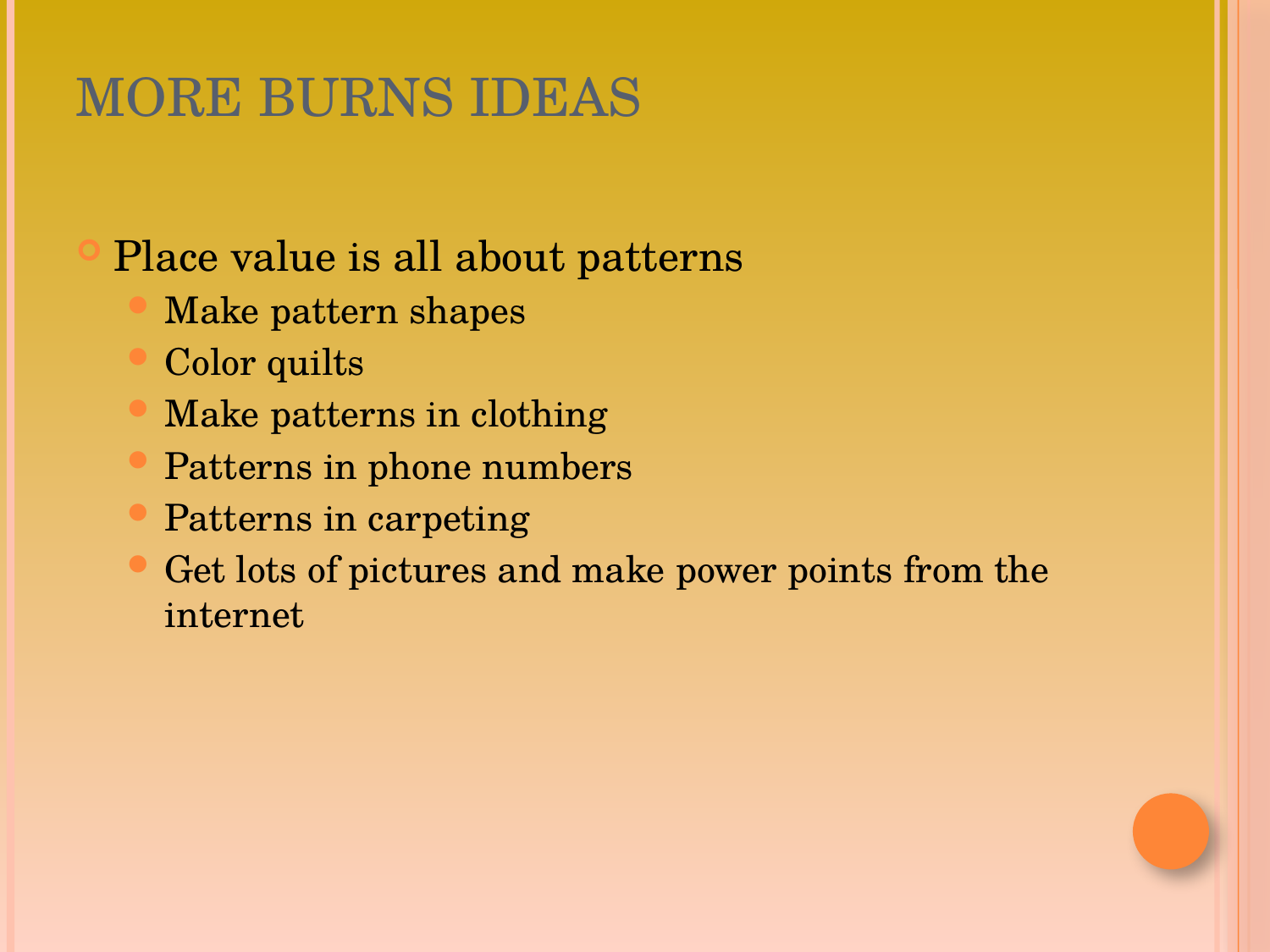

# More burns Ideas
Place value is all about patterns
Make pattern shapes
Color quilts
Make patterns in clothing
Patterns in phone numbers
Patterns in carpeting
Get lots of pictures and make power points from the internet